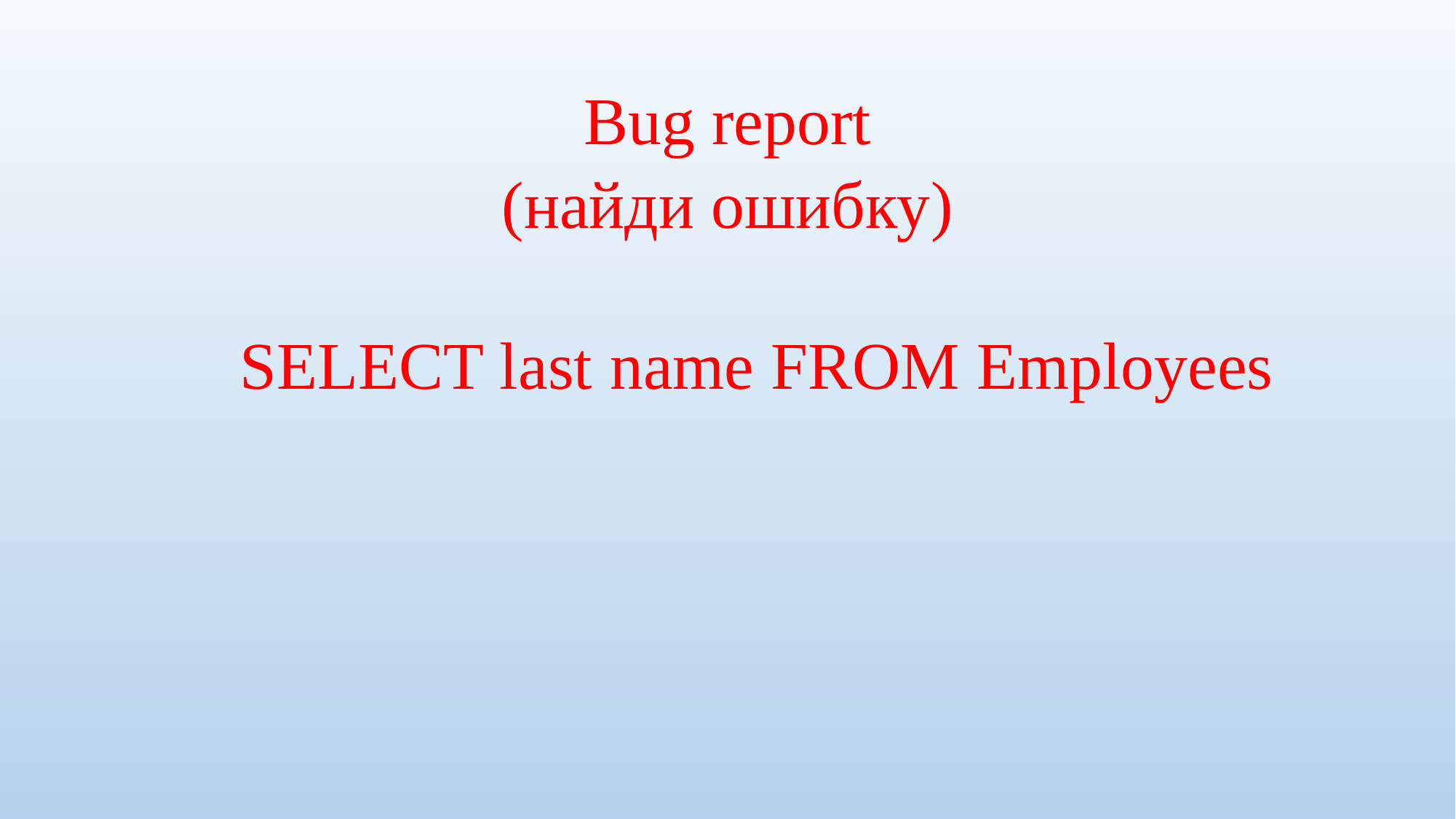

# Bug report
(найди ошибку)
SELECT last name FROM Employees